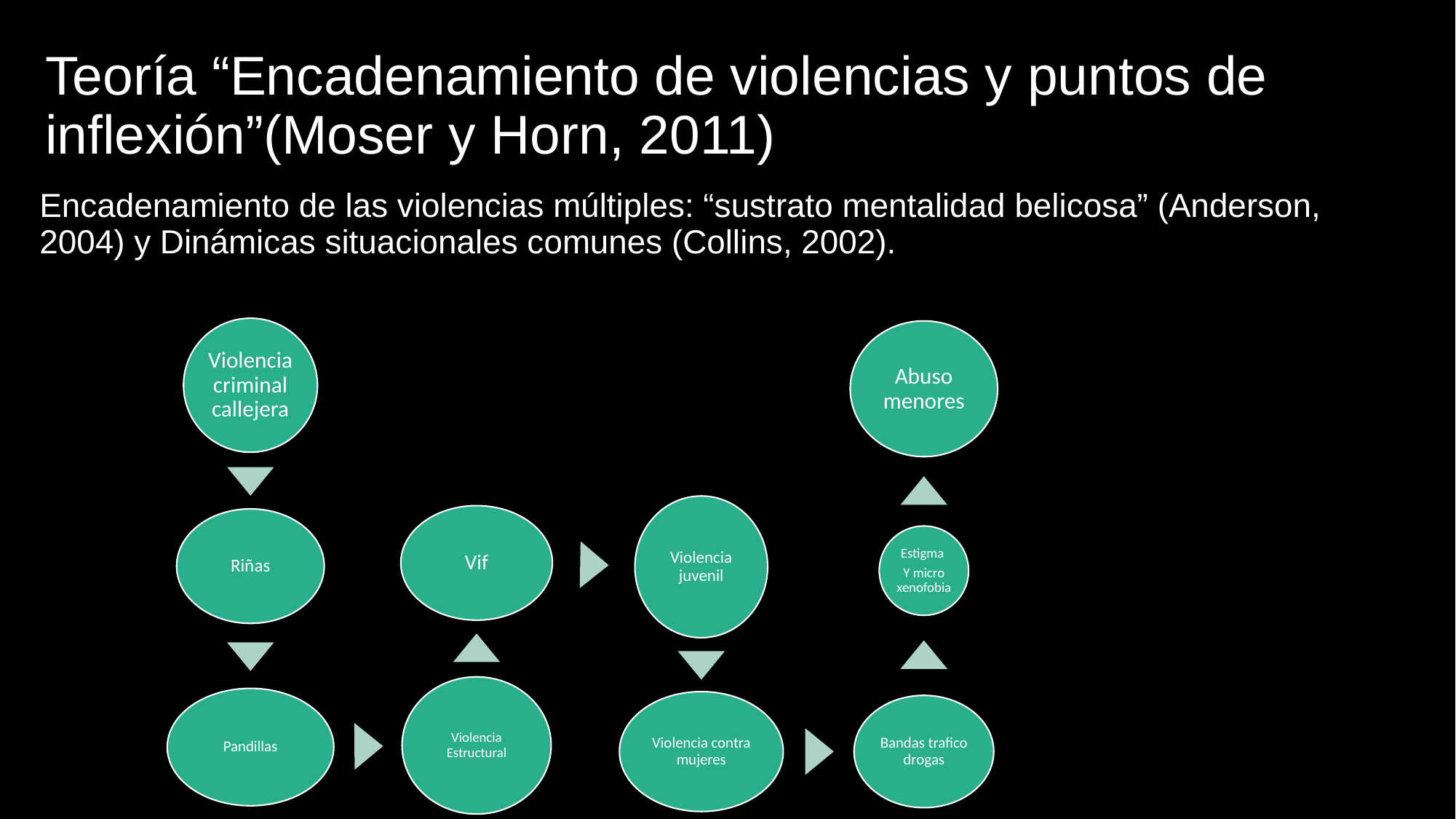

# Teoría “Encadenamiento de violencias y puntos de inflexión”(Moser y Horn, 2011)
Encadenamiento de las violencias múltiples: “sustrato mentalidad belicosa” (Anderson, 2004) y Dinámicas situacionales comunes (Collins, 2002).

Violencia criminal callejera
Riñas
Pandillas
Violencia Estructural
Vif
Violencia juvenil
Violencia contra mujeres
Bandas trafico drogas
Estigma
Y micro xenofobia
Abuso menores